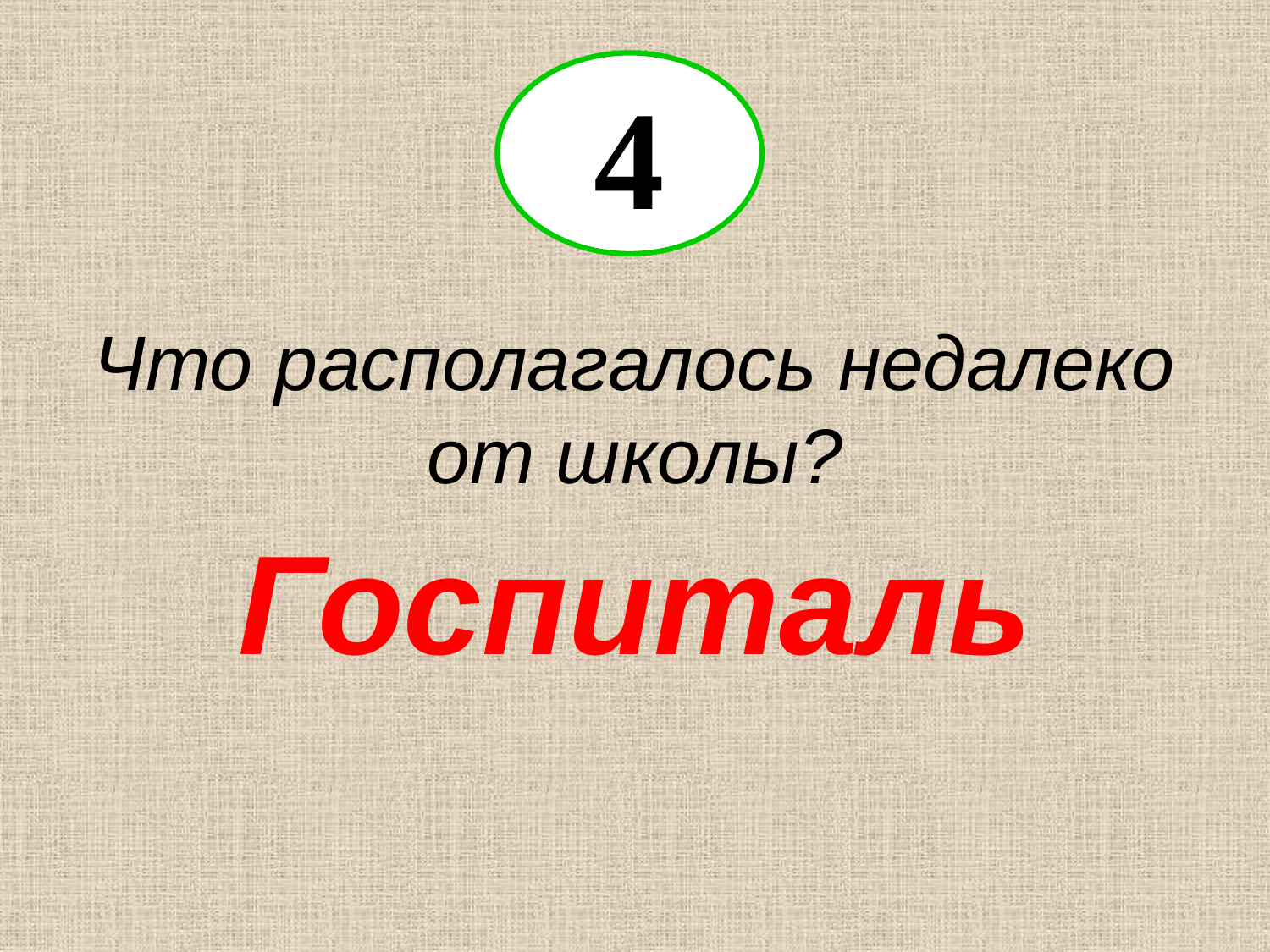

4
Что располагалось недалеко от школы?
Госпиталь